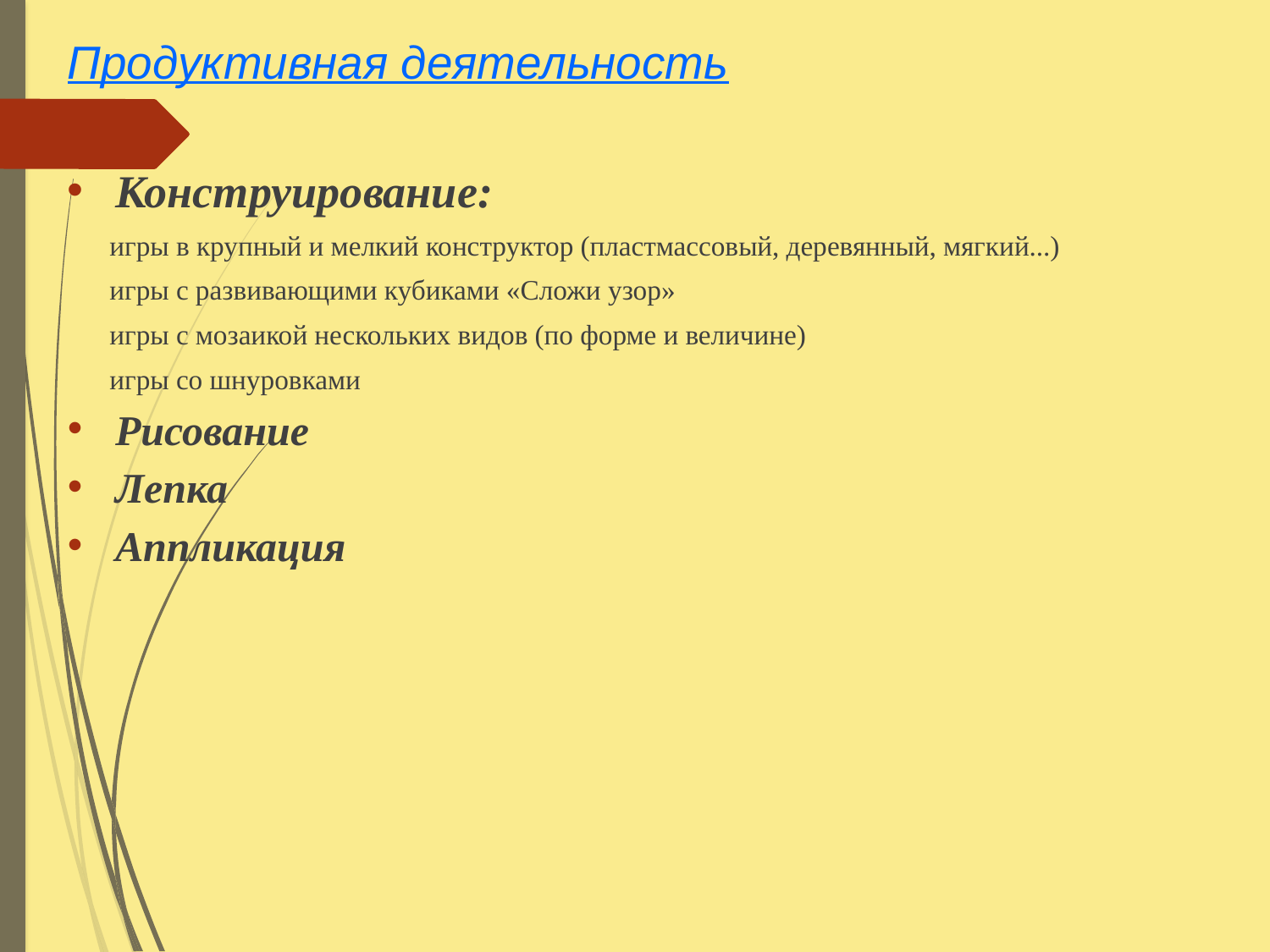

# Продуктивная деятельность
Конструирование:
      игры в крупный и мелкий конструктор (пластмассовый, деревянный, мягкий...)
      игры с развивающими кубиками «Сложи узор»
      игры с мозаикой нескольких видов (по форме и величине)
      игры со шнуровками
Рисование
Лепка
Аппликация